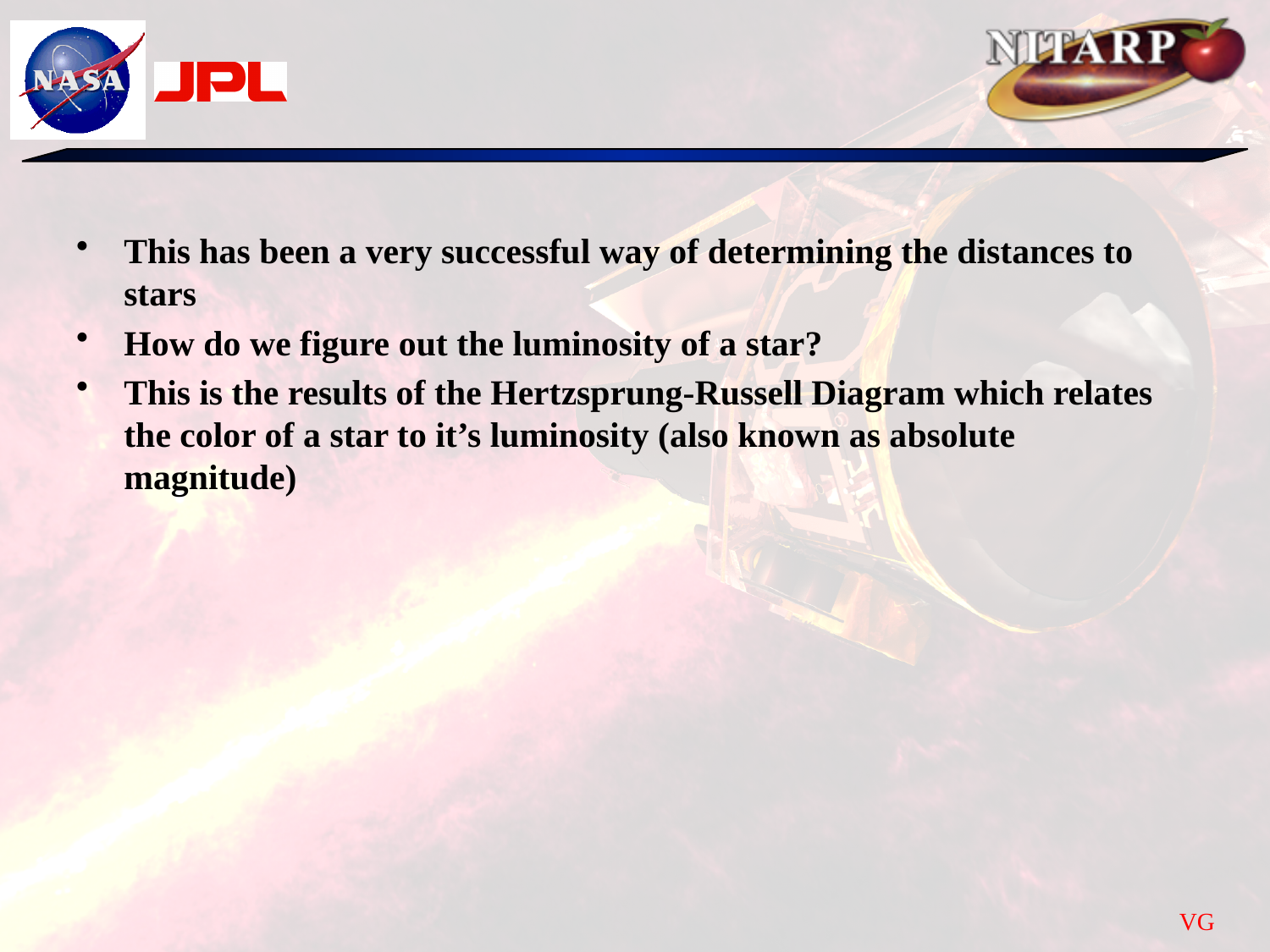

#
This has been a very successful way of determining the distances to stars
How do we figure out the luminosity of a star?
This is the results of the Hertzsprung-Russell Diagram which relates the color of a star to it’s luminosity (also known as absolute magnitude)
VG